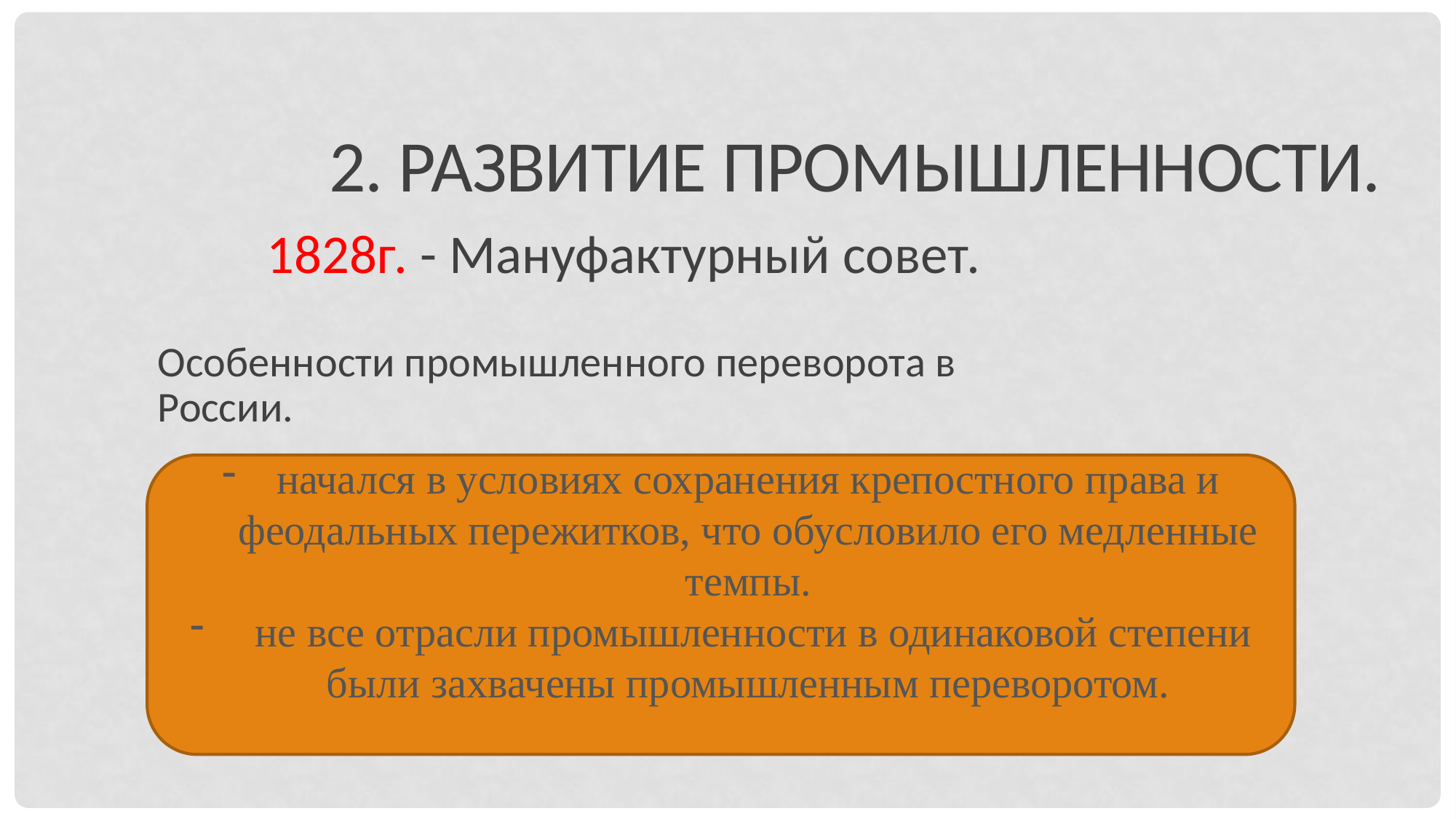

2. Развитие промышленности.
1828г. - Мануфактурный совет.
Особенности промышленного переворота в России.
начался в условиях сохранения крепостного права и феодальных пережитков, что обусловило его медленные темпы.
 не все отрасли промышленности в одинаковой степени были захвачены промышленным переворотом.